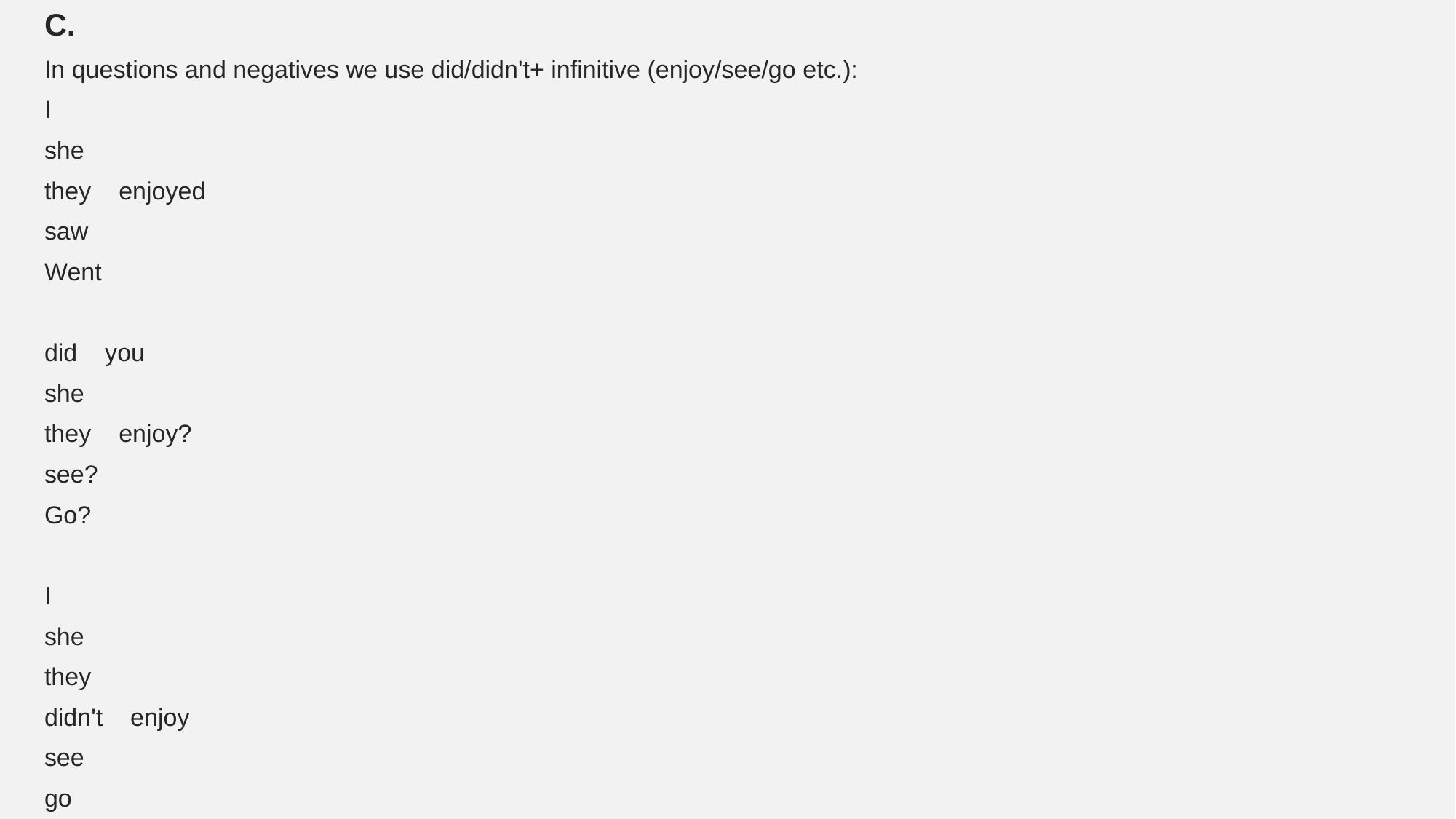

#
C.
In questions and negatives we use did/didn't+ infinitive (enjoy/see/go etc.):
I
she
they    enjoyed
saw
Went

did    you
she
they    enjoy?
see?
Go?

I
she
they
didn't    enjoy
see
go